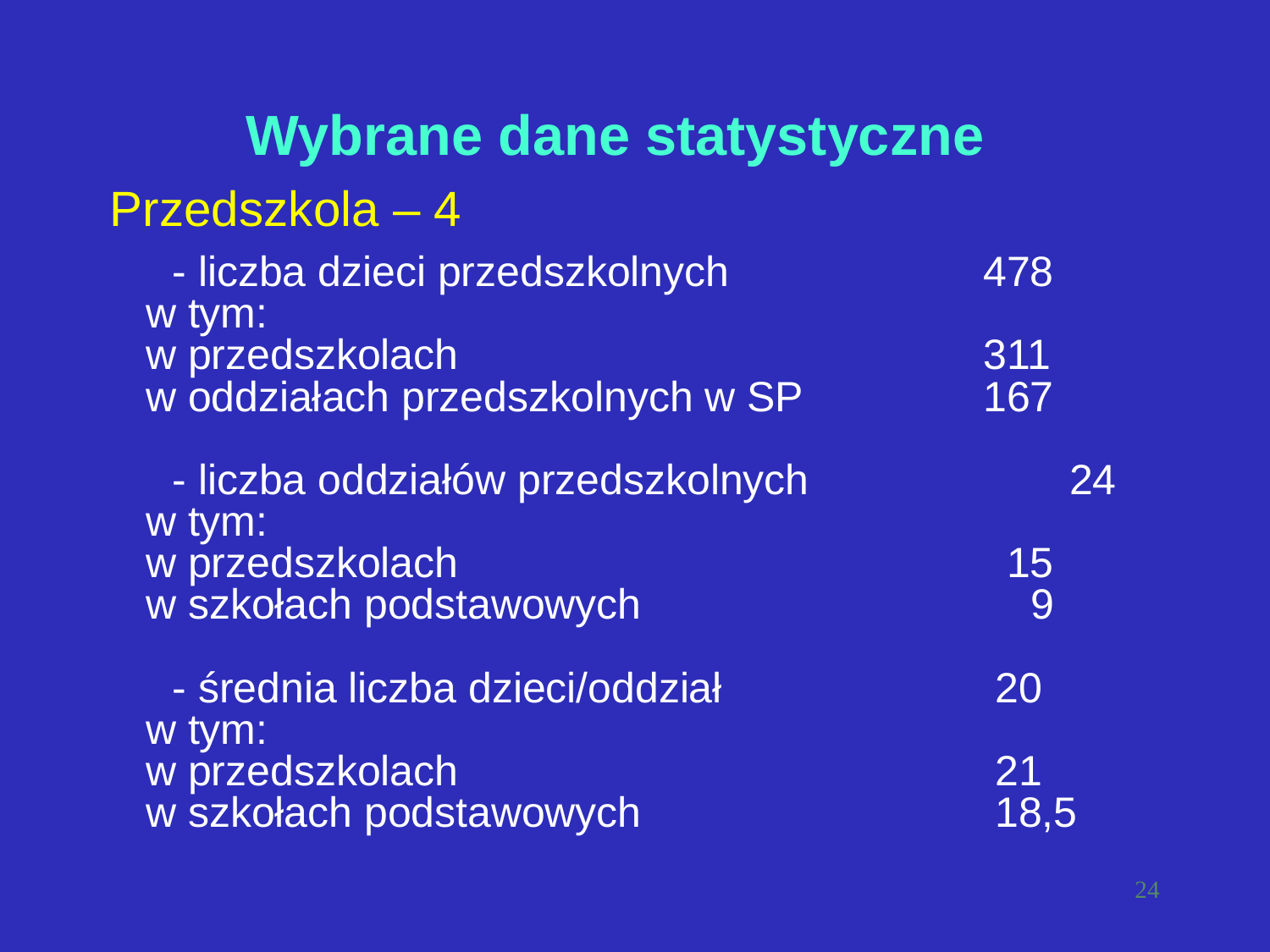

Wybrane dane statystyczne
Przedszkola – 4
	- liczba dzieci przedszkolnych					478
   w tym:
   w przedszkolach								 	311
   w oddziałach przedszkolnych w SP			167
	- liczba oddziałów przedszkolnych				  24
   w tym:
   w przedszkolach									  15
   w szkołach podstawowych						    9

	- średnia liczba dzieci/oddział					 20
   w tym:
   w przedszkolach									 21
   w szkołach podstawowych						 18,5

24